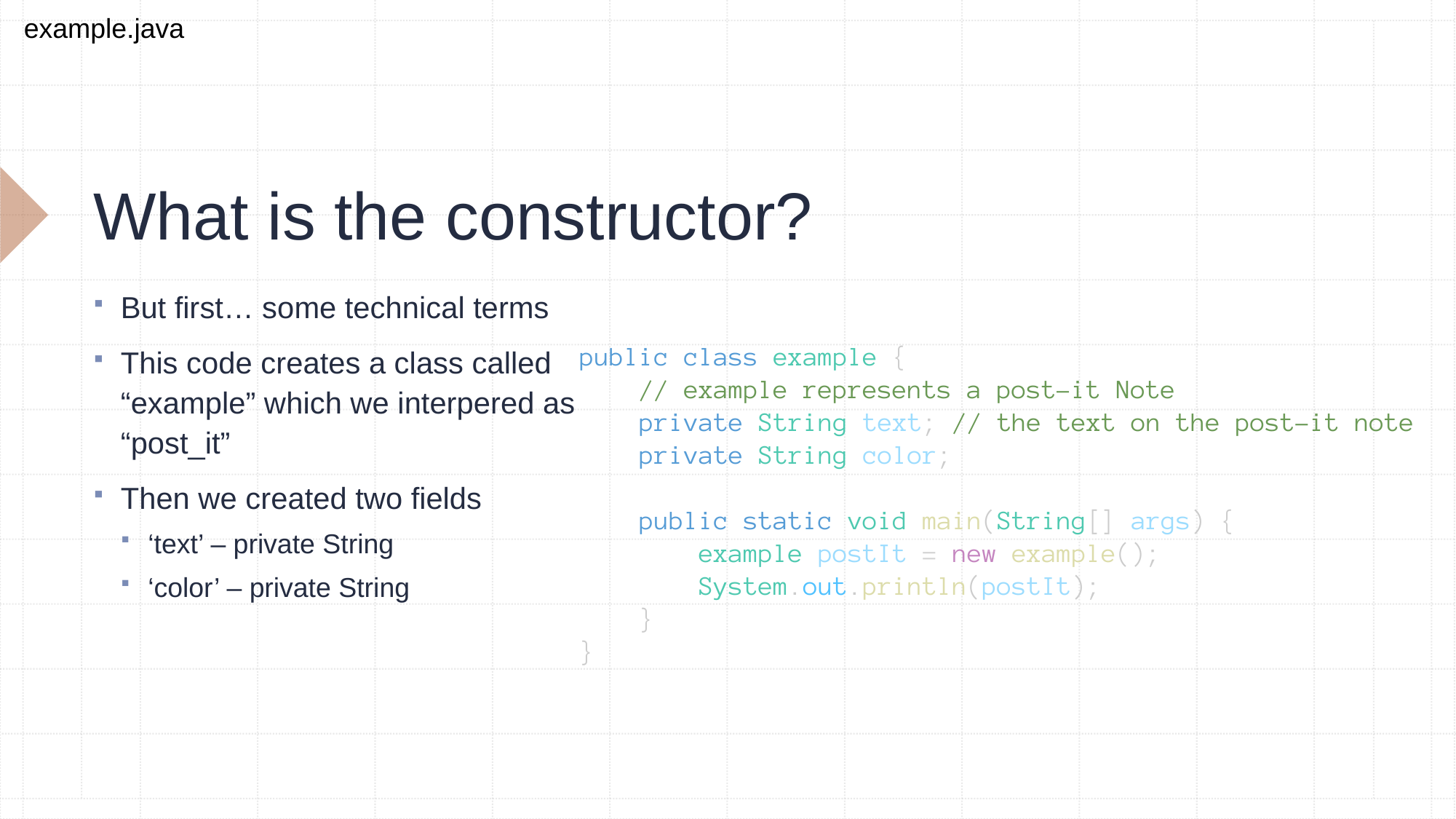

example.java
# What is the constructor?
But first… some technical terms
This code creates a class called
“example” which we interpered as
“post_it”
Then we created two fields
‘text’ – private String
‘color’ – private String
public class example {
    // example represents a post-it Note
    private String text; // the text on the post-it note
    private String color;
    public static void main(String[] args) {
        example postIt = new example();
        System.out.println(postIt);
    }
}